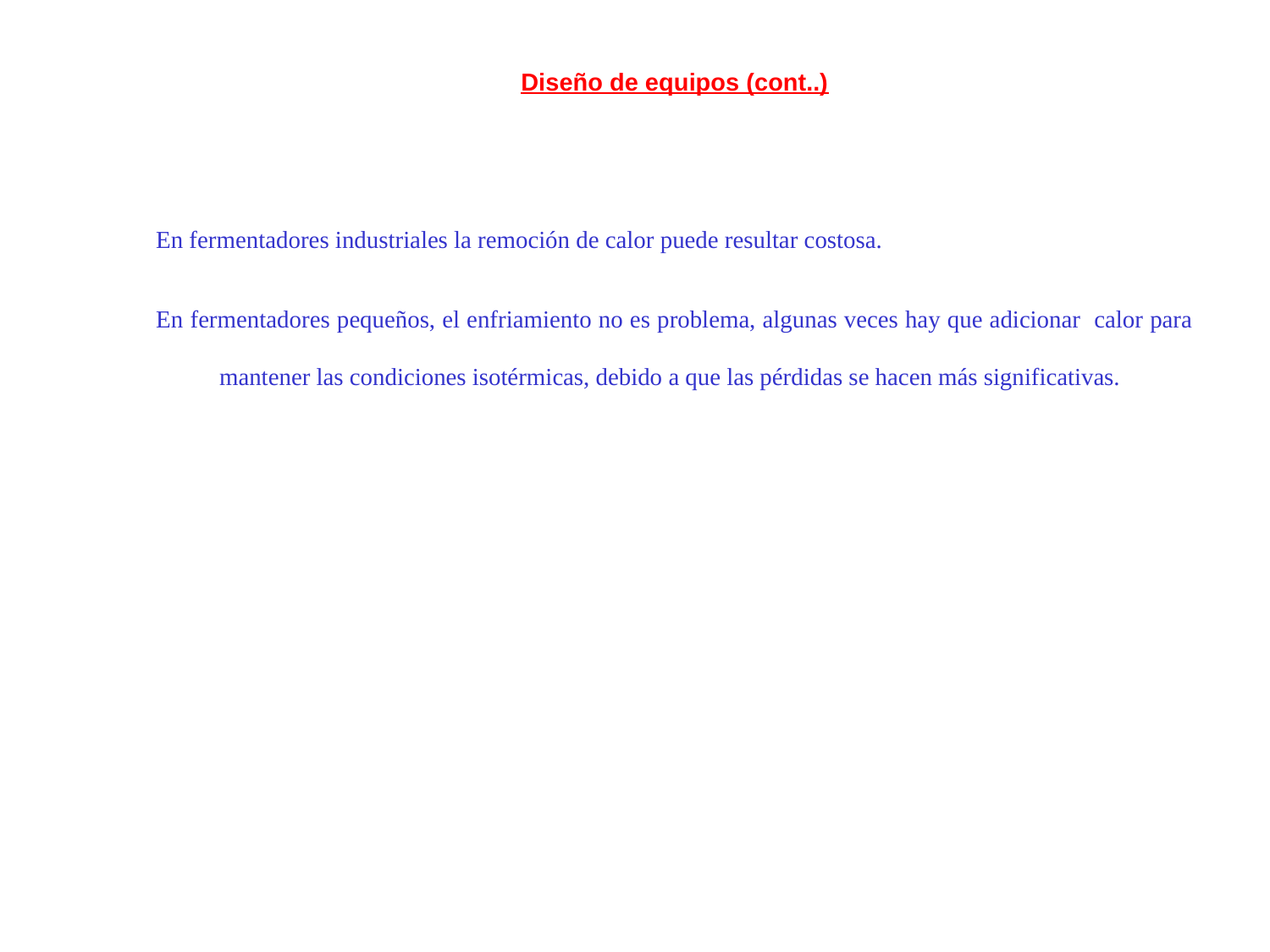

Diseño de equipos (cont..)

En fermentadores industriales la remoción de calor puede resultar costosa.
En fermentadores pequeños, el enfriamiento no es problema, algunas veces hay que adicionar  calor para mantener las condiciones isotérmicas, debido a que las pérdidas se hacen más significativas.